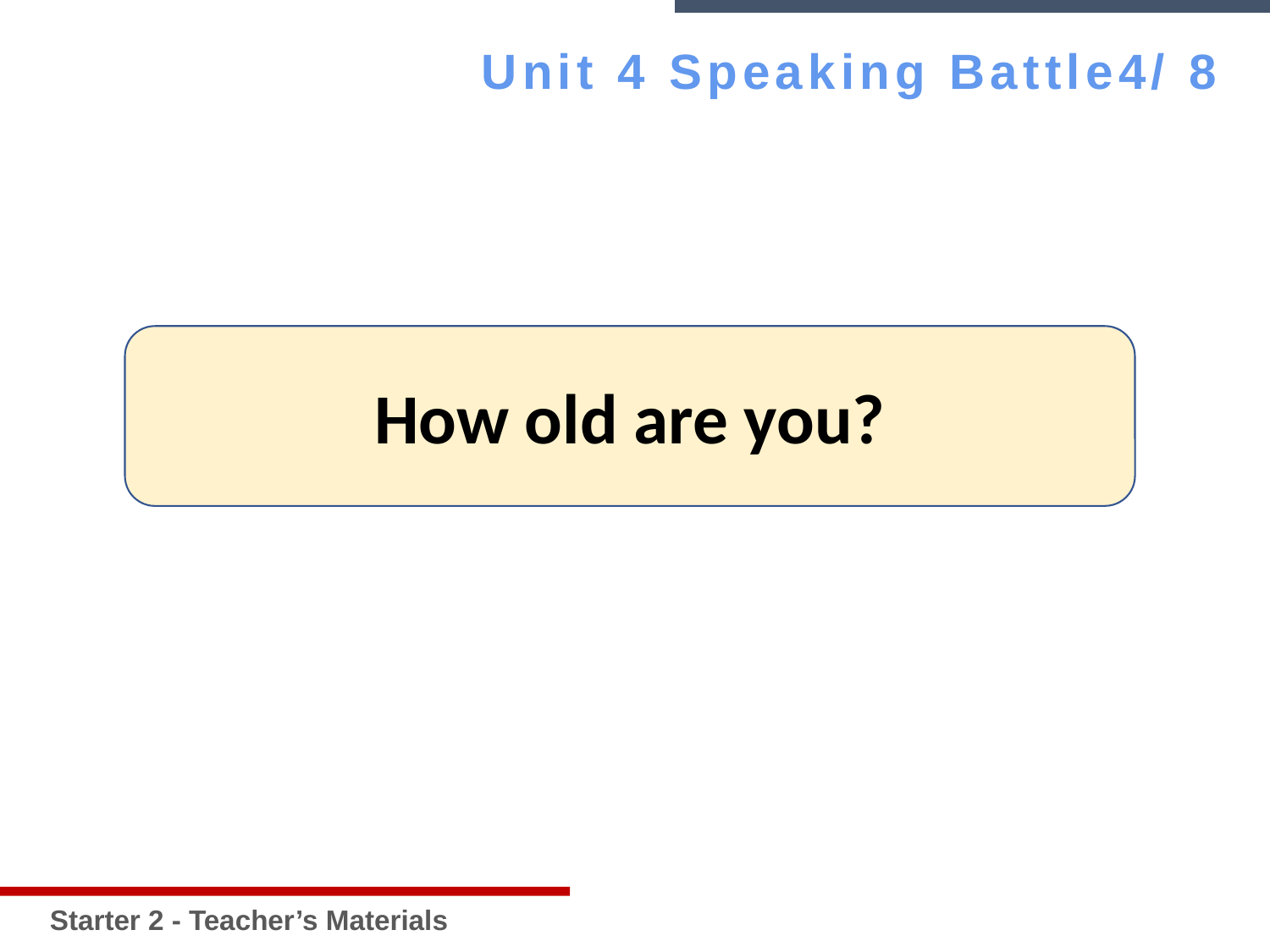

Starter 2 - Teacher’s Materials
Unit 4 Speaking Battle4/ 8
How old are you?